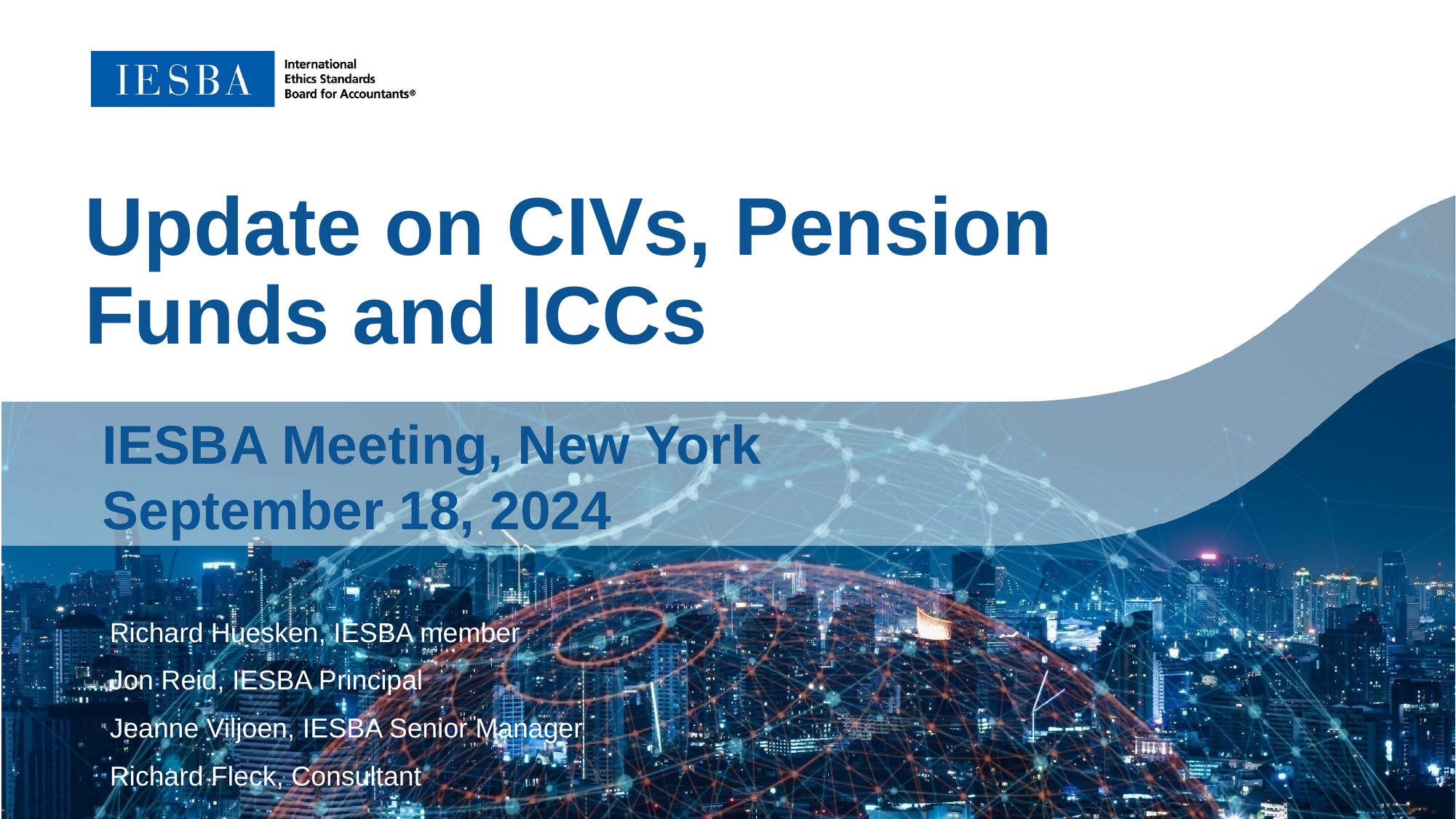

Update on CIVs, Pension Funds and ICCs
IESBA Meeting, New York
September 18, 2024
Richard Huesken, IESBA member
Jon Reid, IESBA Principal
Jeanne Viljoen, IESBA Senior Manager
Richard Fleck, Consultant